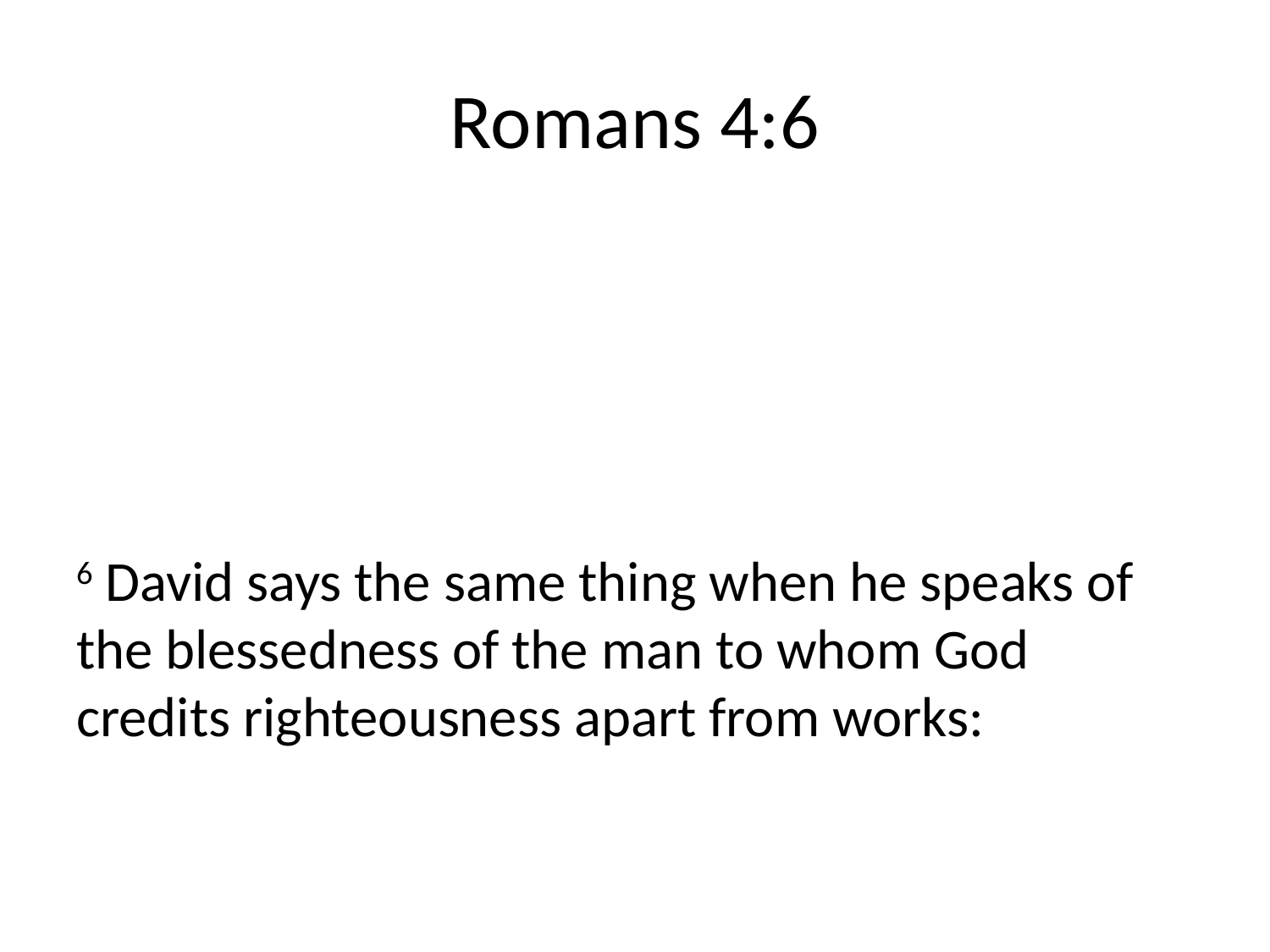

# Romans 4:6

6 David says the same thing when he speaks of the blessedness of the man to whom God credits righteousness apart from works: